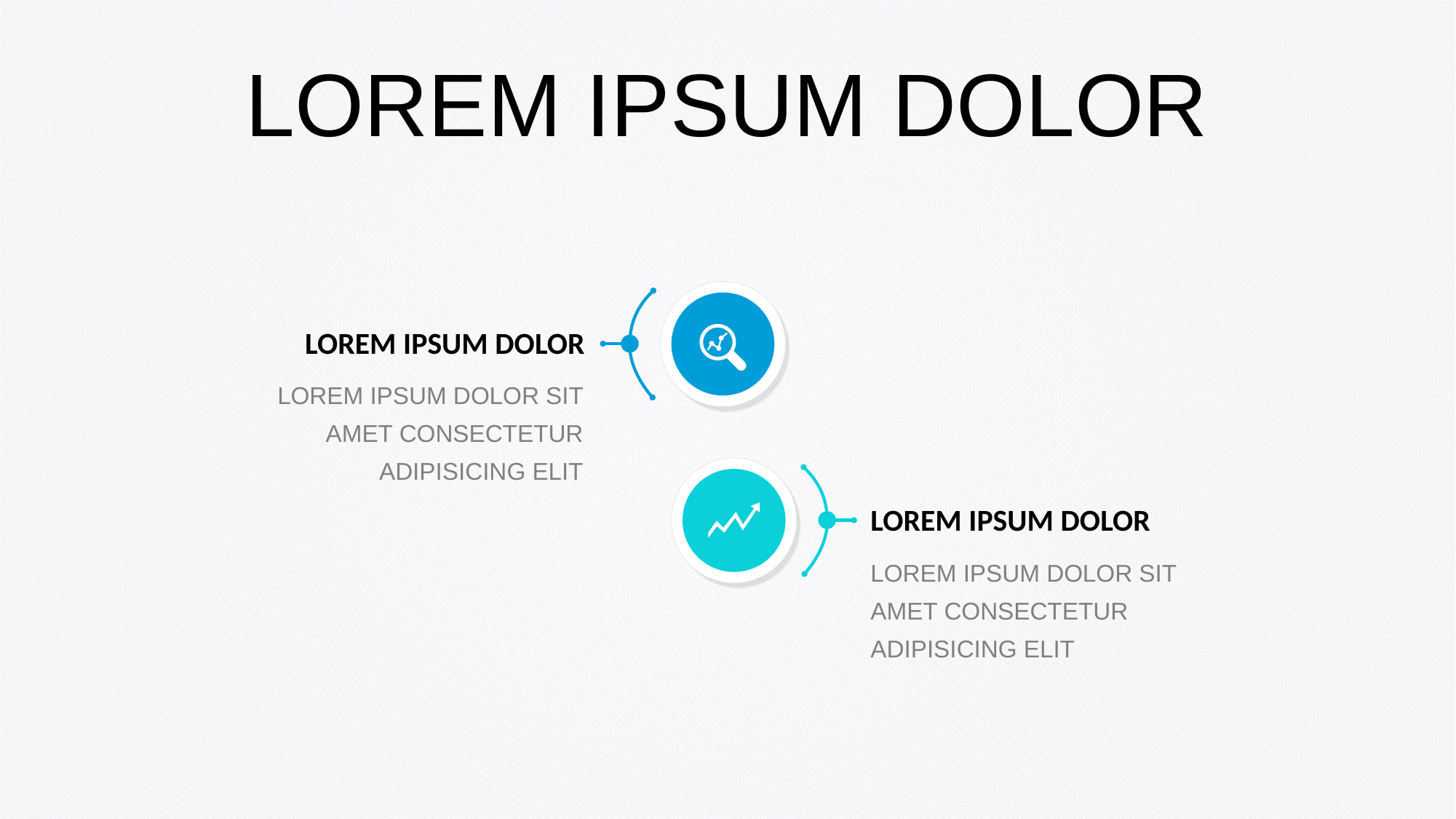

# LOREM IPSUM DOLOR

LOREM IPSUM DOLOR

LOREM IPSUM DOLOR SIT AMET CONSECTETUR ADIPISICING ELIT

LOREM IPSUM DOLOR

LOREM IPSUM DOLOR SIT AMET CONSECTETUR ADIPISICING ELIT